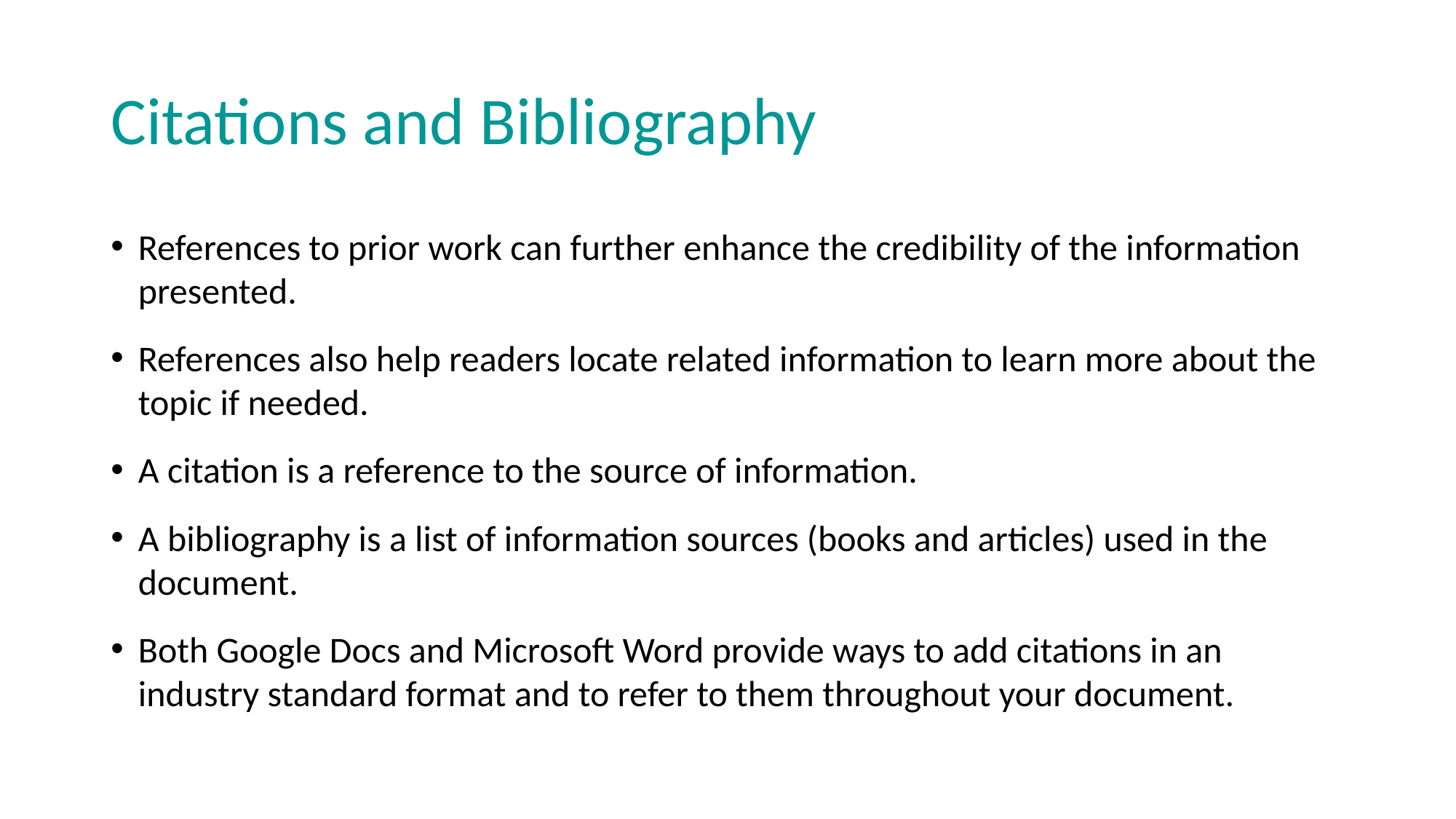

# Citations and Bibliography
References to prior work can further enhance the credibility of the information presented.
References also help readers locate related information to learn more about the topic if needed.
A citation is a reference to the source of information.
A bibliography is a list of information sources (books and articles) used in the document.
Both Google Docs and Microsoft Word provide ways to add citations in an industry standard format and to refer to them throughout your document.